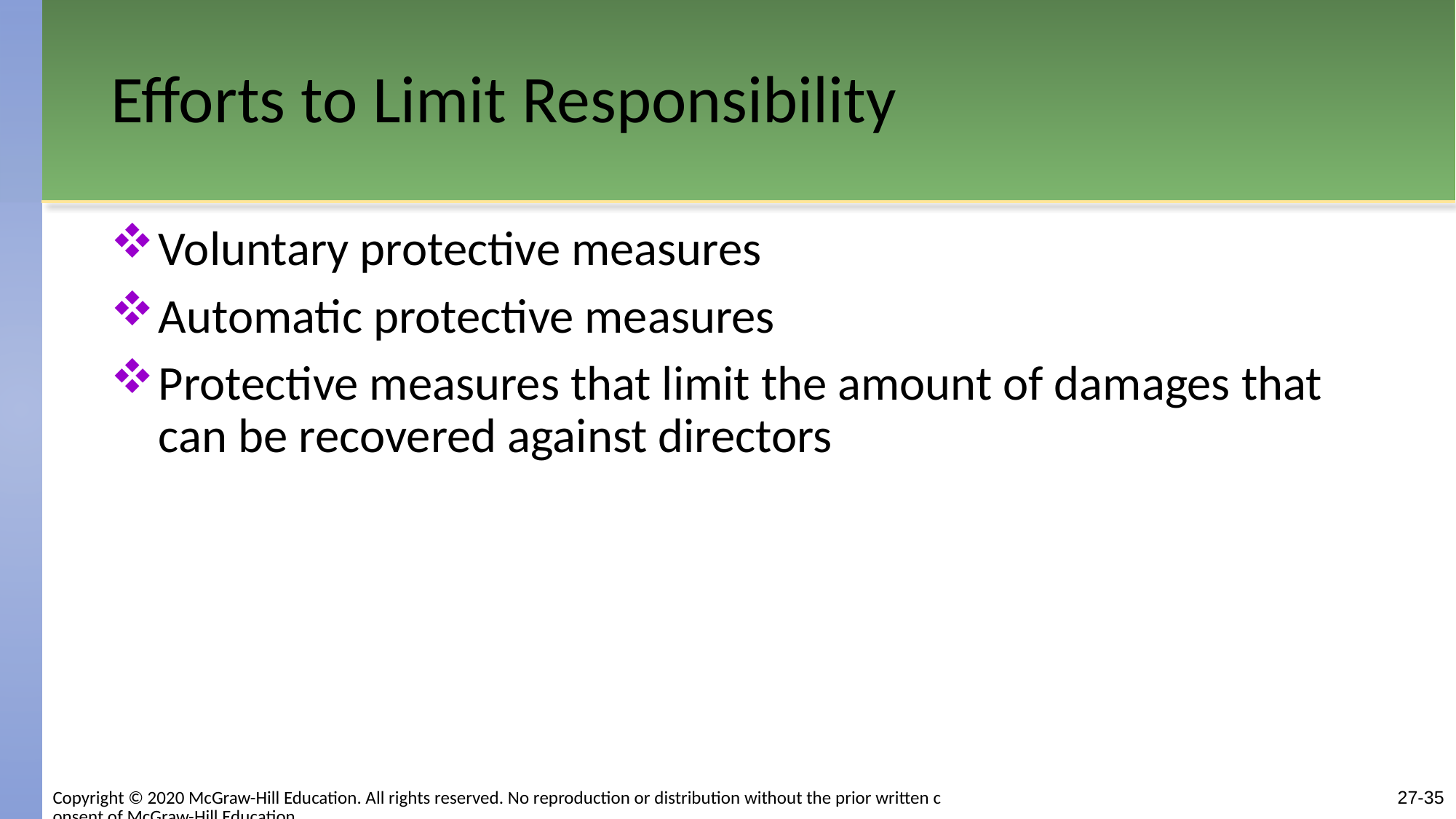

# Efforts to Limit Responsibility
Voluntary protective measures
Automatic protective measures
Protective measures that limit the amount of damages that can be recovered against directors

27-35
Copyright © 2020 McGraw-Hill Education. All rights reserved. No reproduction or distribution without the prior written consent of McGraw-Hill Education.